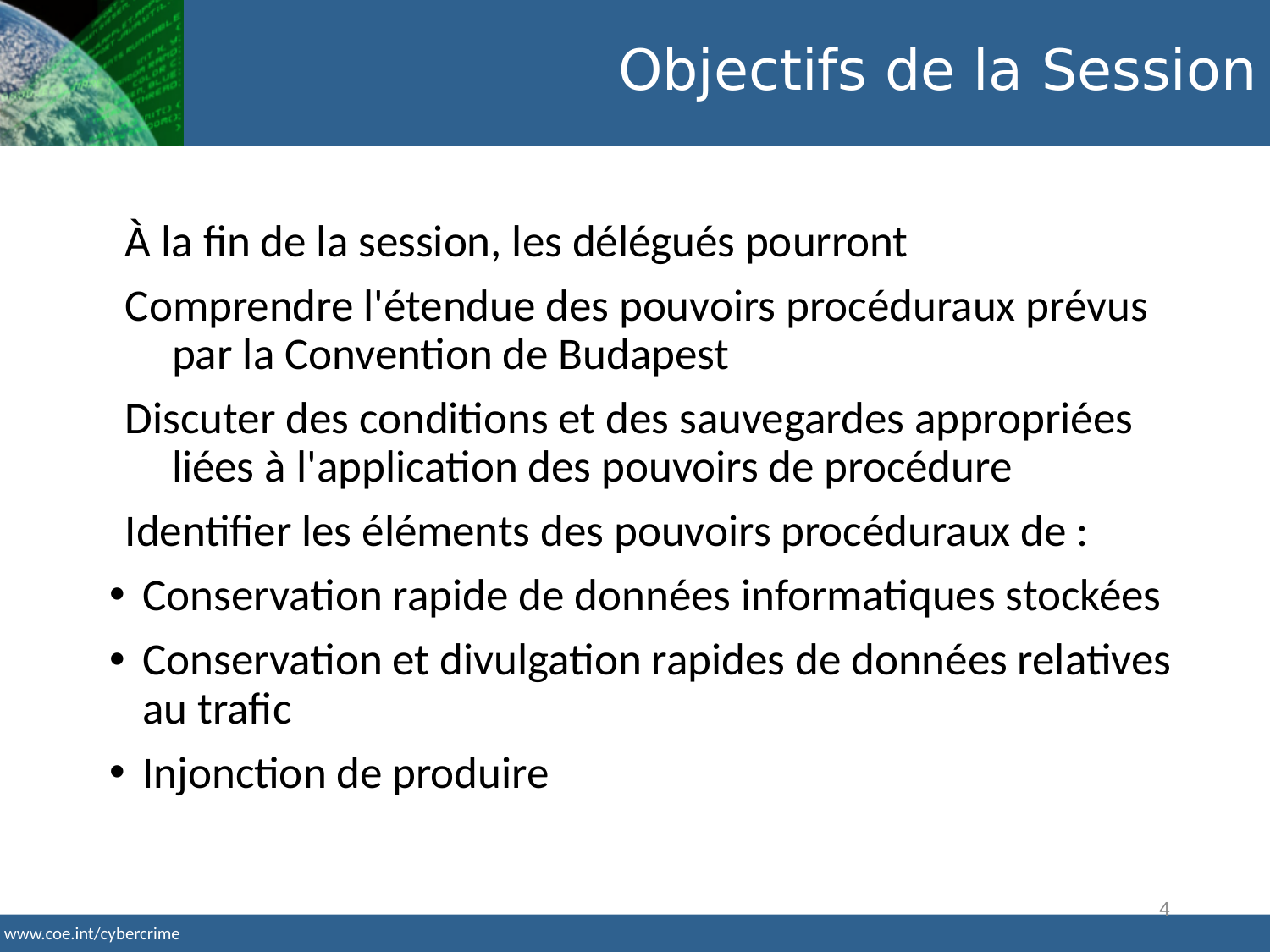

Objectifs de la Session

À la fin de la session, les délégués pourront
Comprendre l'étendue des pouvoirs procéduraux prévus par la Convention de Budapest
Discuter des conditions et des sauvegardes appropriées liées à l'application des pouvoirs de procédure
Identifier les éléments des pouvoirs procéduraux de :
Conservation rapide de données informatiques stockées
Conservation et divulgation rapides de données relatives au trafic
Injonction de produire
4